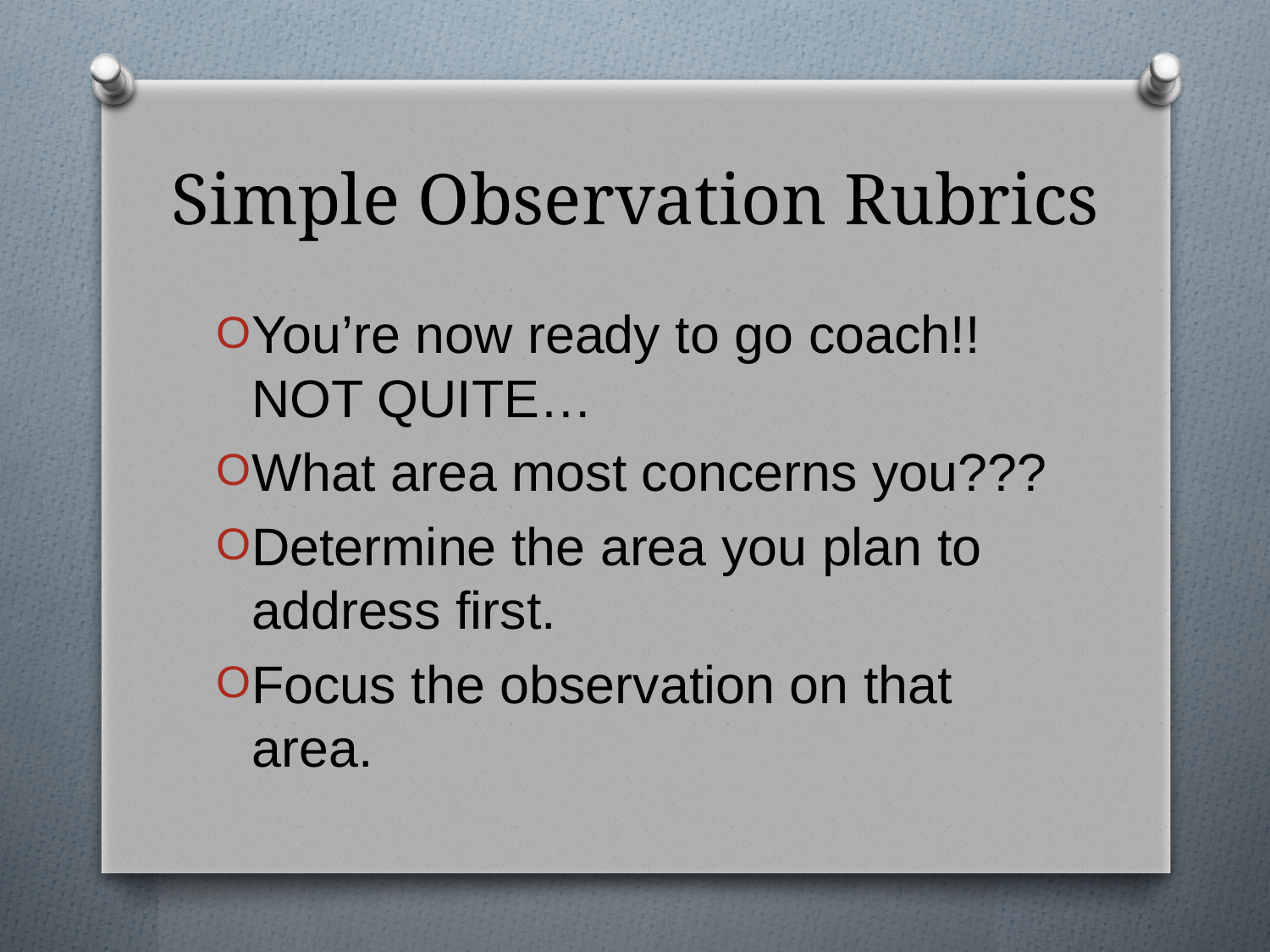

# Simple Observation Rubrics
You’re now ready to go coach!! NOT QUITE…
What area most concerns you???
Determine the area you plan to address first.
Focus the observation on that area.